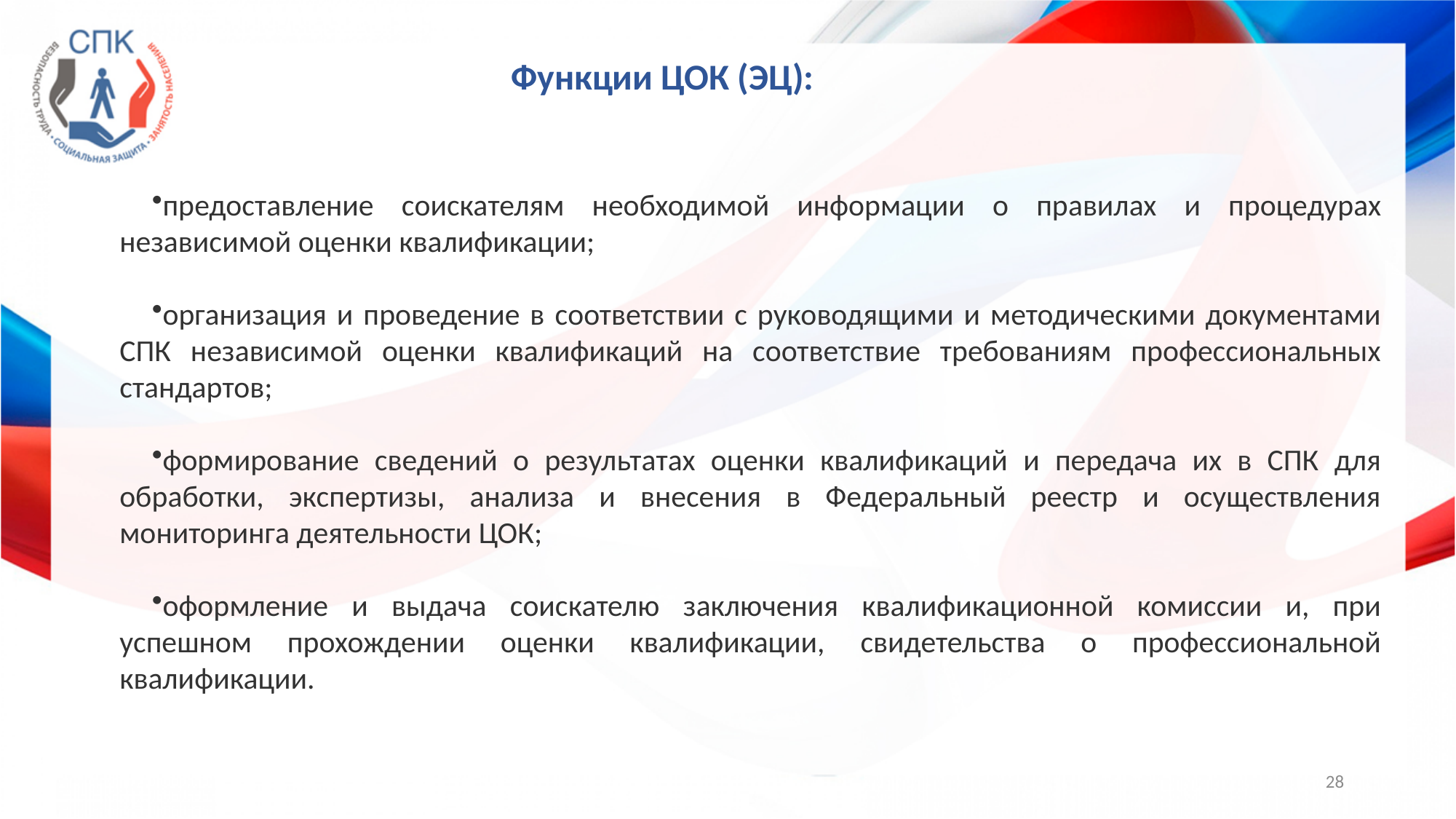

Функции ЦОК (ЭЦ):
предоставление соискателям необходимой информации о правилах и процедурах независимой оценки квалификации;

организация и проведение в соответствии с руководящими и методическими документами СПК независимой оценки квалификаций на соответствие требованиям профессиональных стандартов;

формирование сведений о результатах оценки квалификаций и передача их в СПК для обработки, экспертизы, анализа и внесения в Федеральный реестр и осуществления мониторинга деятельности ЦОК;

оформление и выдача соискателю заключения квалификационной комиссии и, при успешном прохождении оценки квалификации, свидетельства о профессиональной квалификации.
28